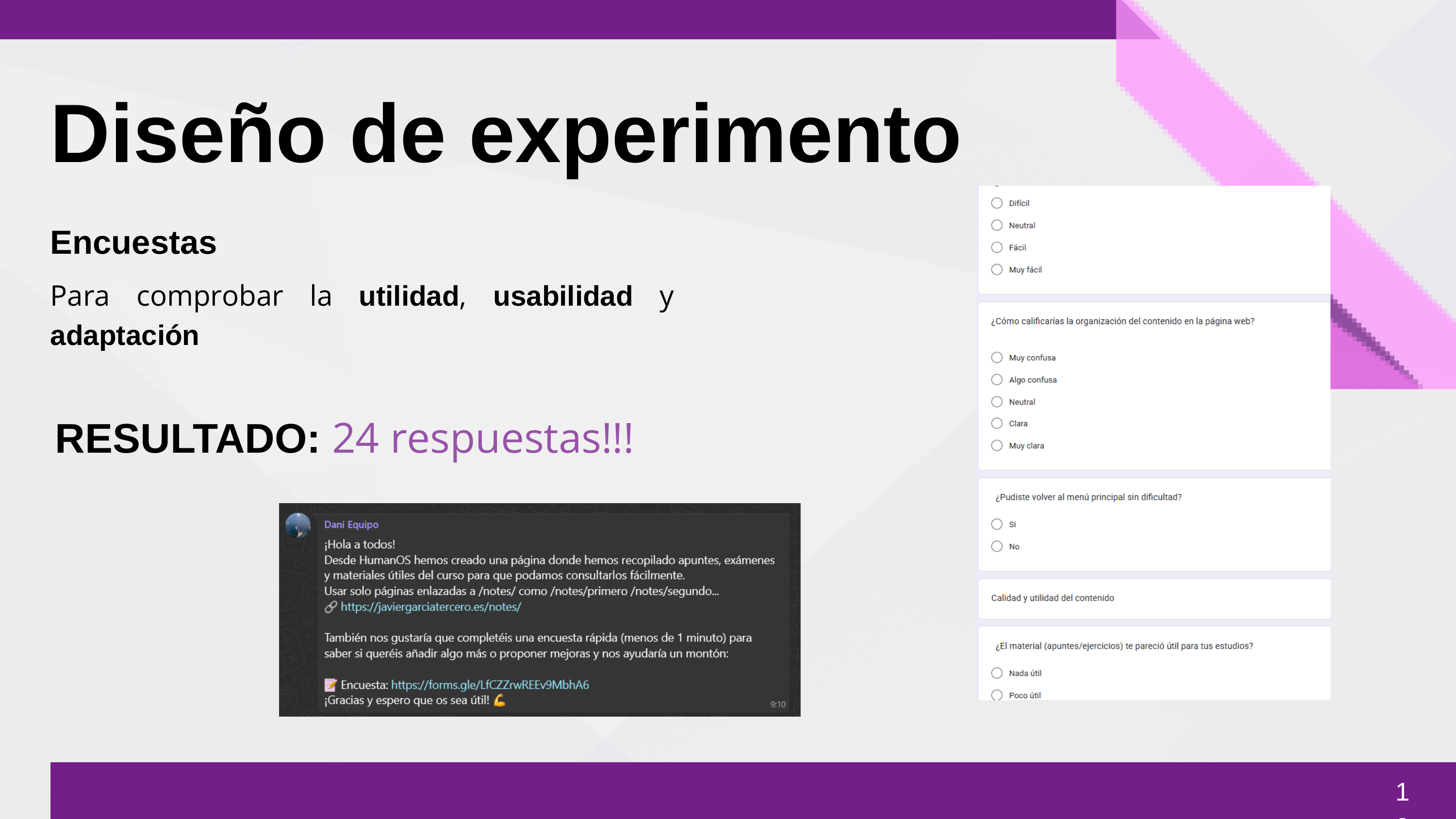

Diseño de experimento

Encuestas
Para comprobar la utilidad, usabilidad y adaptación
RESULTADO: 24 respuestas!!!

13